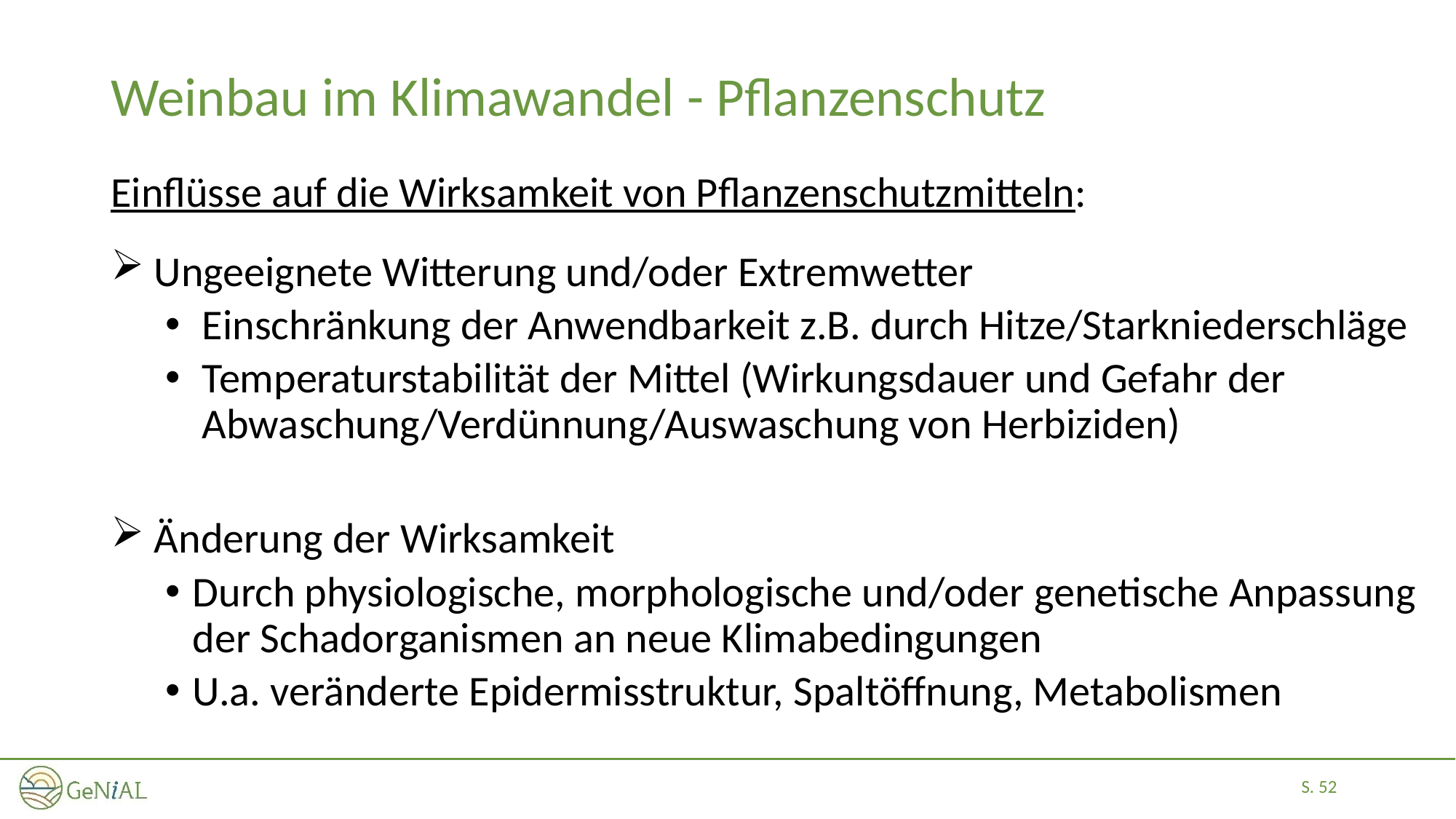

# Weinbau im Klimawandel - Pflanzenschutz
Einflüsse auf die Wirksamkeit von Pflanzenschutzmitteln:
 Ungeeignete Witterung und/oder Extremwetter
 Einschränkung der Anwendbarkeit z.B. durch Hitze/Starkniederschläge
 Temperaturstabilität der Mittel (Wirkungsdauer und Gefahr der
 Abwaschung/Verdünnung/Auswaschung von Herbiziden)

 Änderung der Wirksamkeit
Durch physiologische, morphologische und/oder genetische Anpassung der Schadorganismen an neue Klimabedingungen
U.a. veränderte Epidermisstruktur, Spaltöffnung, Metabolismen